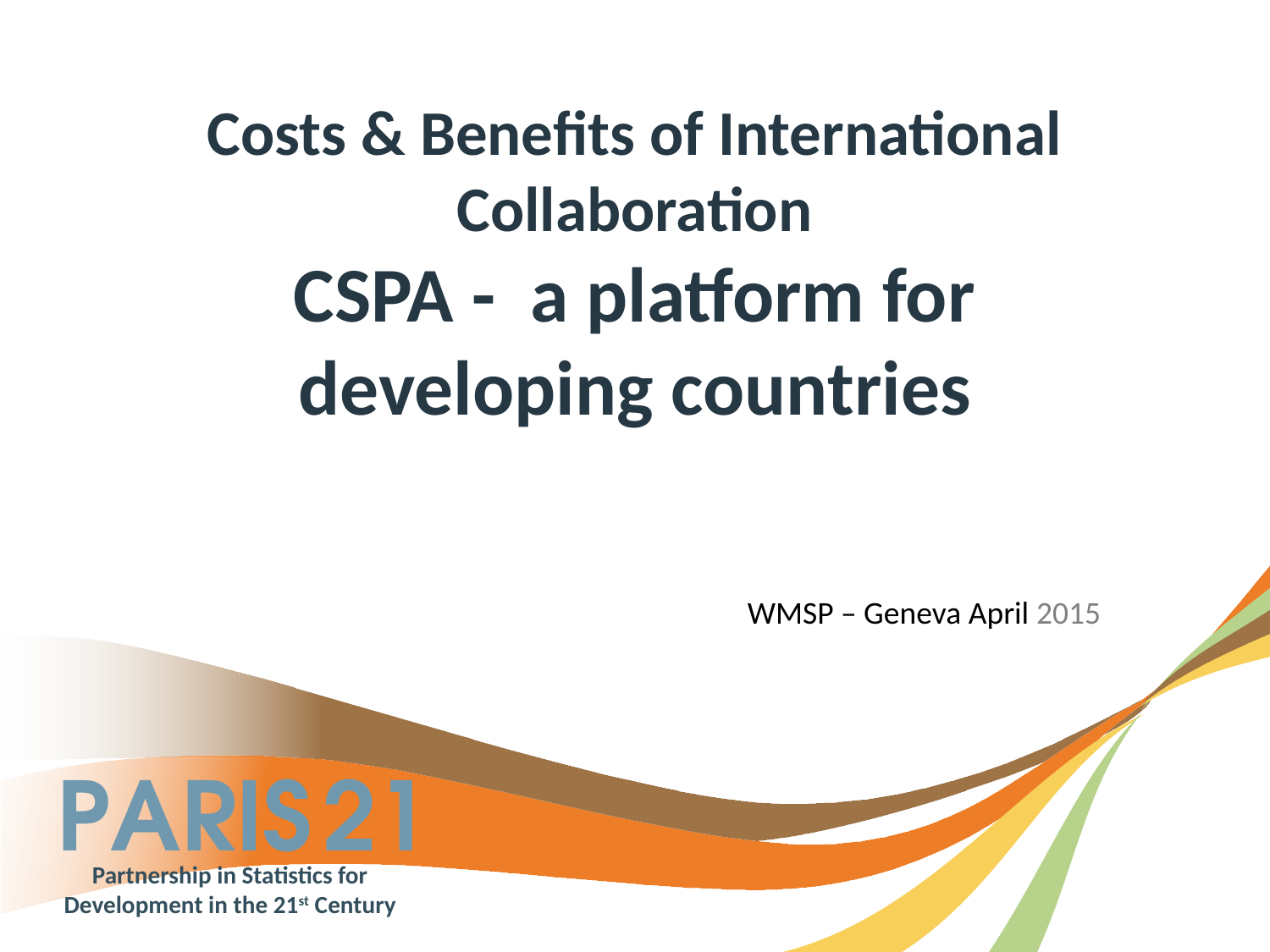

# Costs & Benefits of International Collaboration CSPA -  a platform for developing countries
WMSP – Geneva April 2015